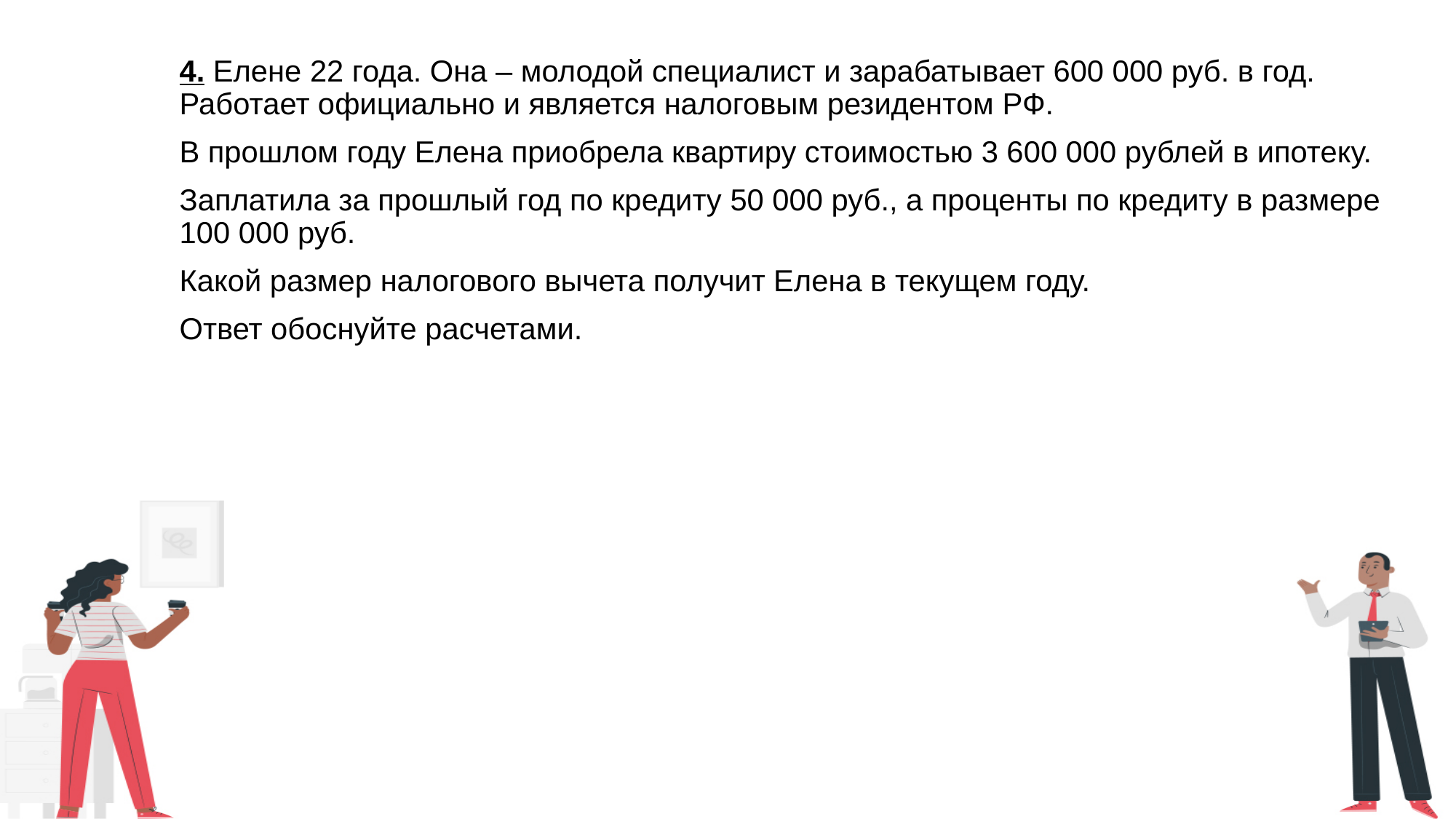

4. Елене 22 года. Она – молодой специалист и зарабатывает 600 000 руб. в год. Работает официально и является налоговым резидентом РФ.
В прошлом году Елена приобрела квартиру стоимостью 3 600 000 рублей в ипотеку.
Заплатила за прошлый год по кредиту 50 000 руб., а проценты по кредиту в размере 100 000 руб.
Какой размер налогового вычета получит Елена в текущем году.
Ответ обоснуйте расчетами.